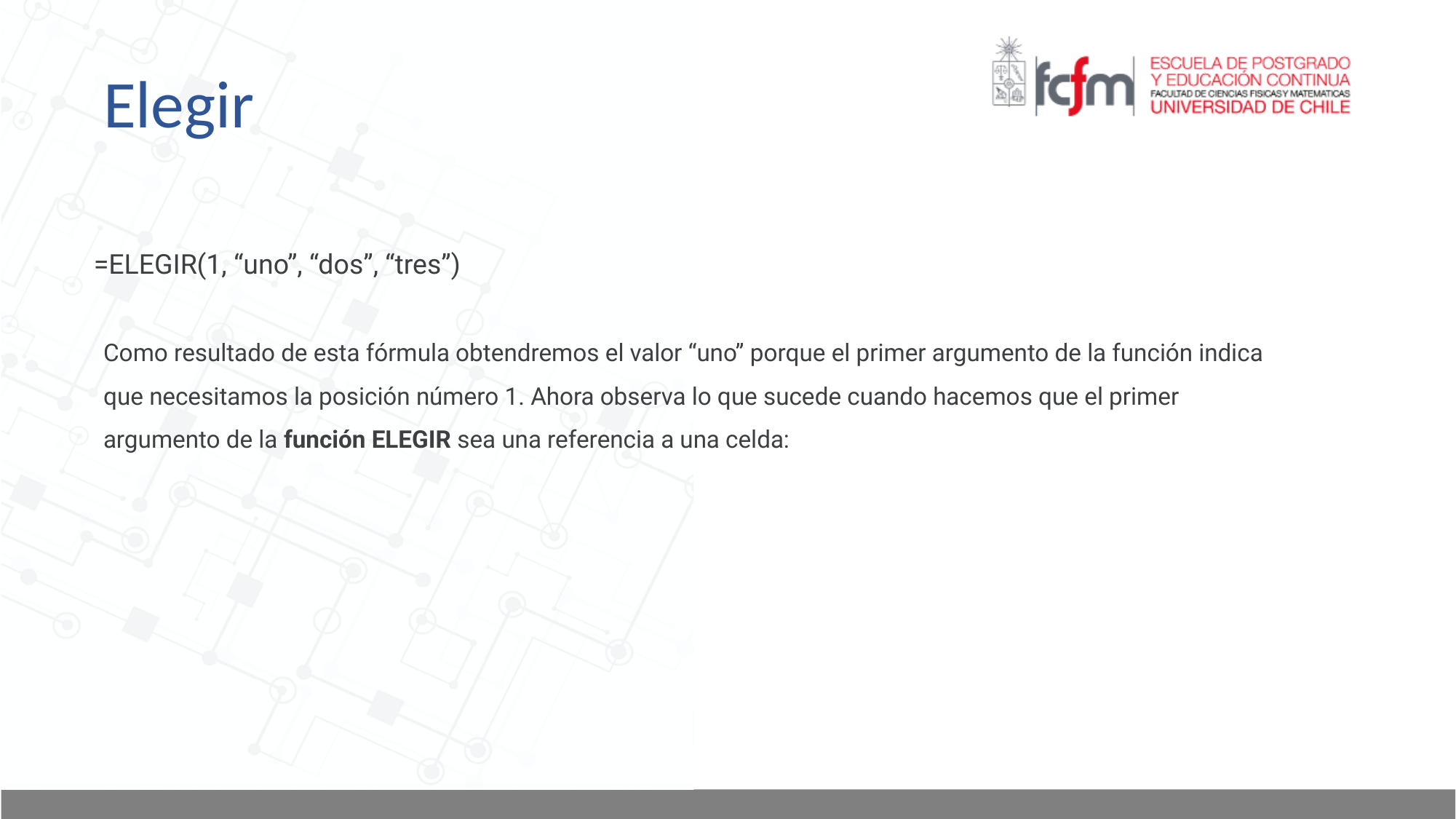

# Elegir
=ELEGIR(1, “uno”, “dos”, “tres”)
Como resultado de esta fórmula obtendremos el valor “uno” porque el primer argumento de la función indica que necesitamos la posición número 1. Ahora observa lo que sucede cuando hacemos que el primer argumento de la función ELEGIR sea una referencia a una celda: